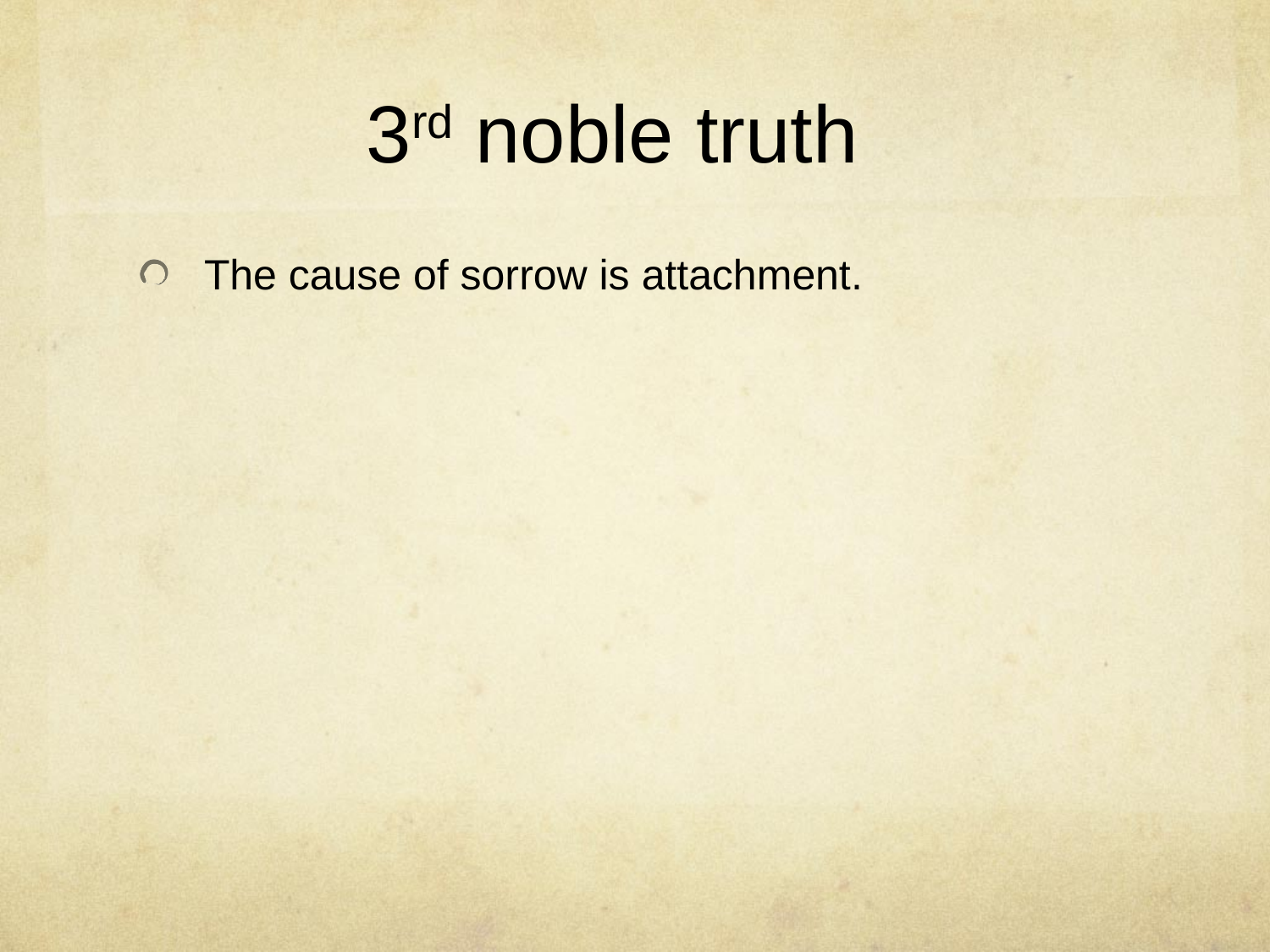

# 3rd noble truth
The cause of sorrow is attachment.